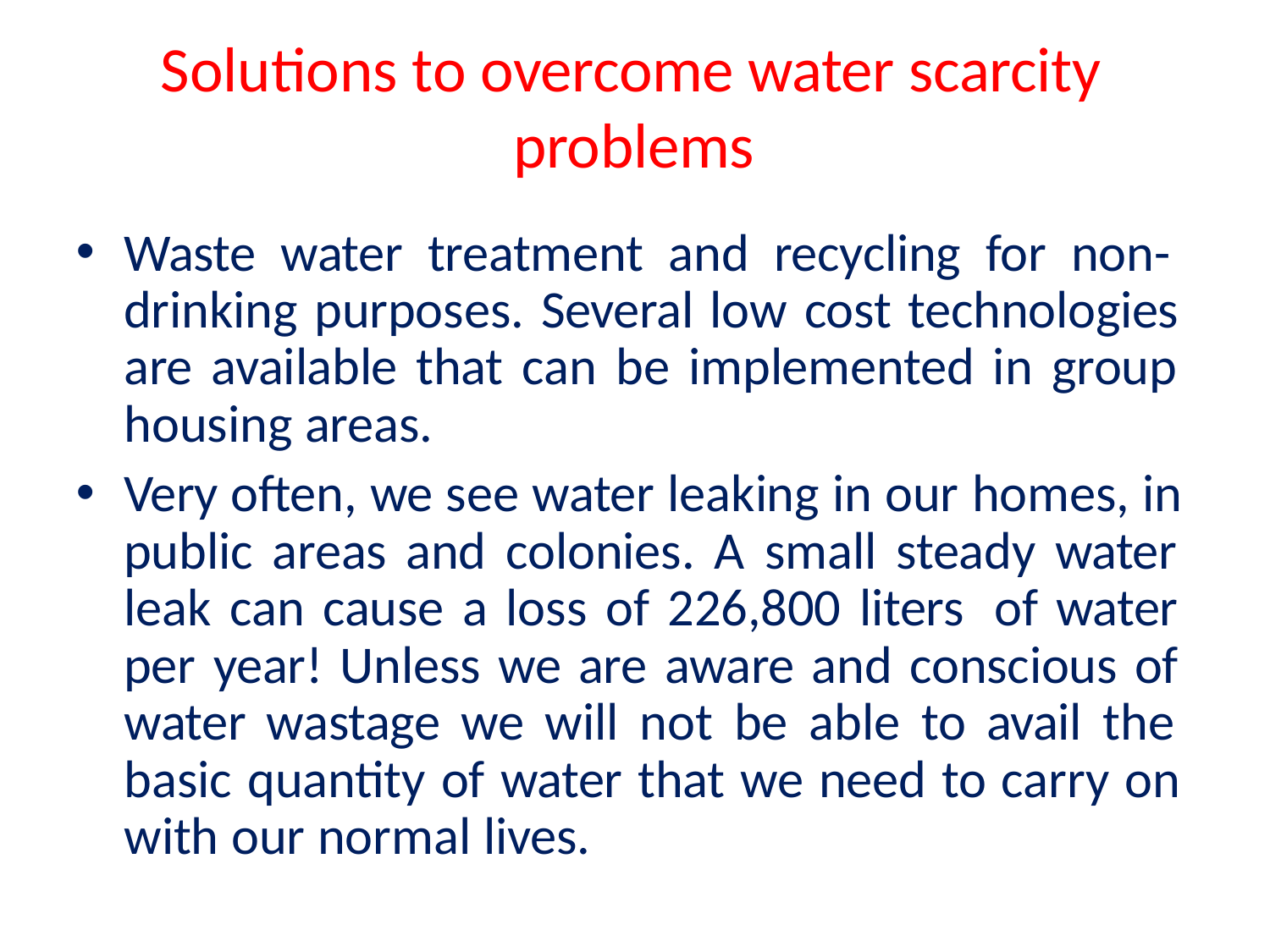

# Solutions to overcome water scarcity  problems
Waste water treatment and recycling for non-  drinking purposes. Several low cost technologies  are available that can be implemented in group  housing areas.
Very often, we see water leaking in our homes, in  public areas and colonies. A small steady water  leak can cause a loss of 226,800 liters of water  per year! Unless we are aware and conscious of  water wastage we will not be able to avail the  basic quantity of water that we need to carry on  with our normal lives.